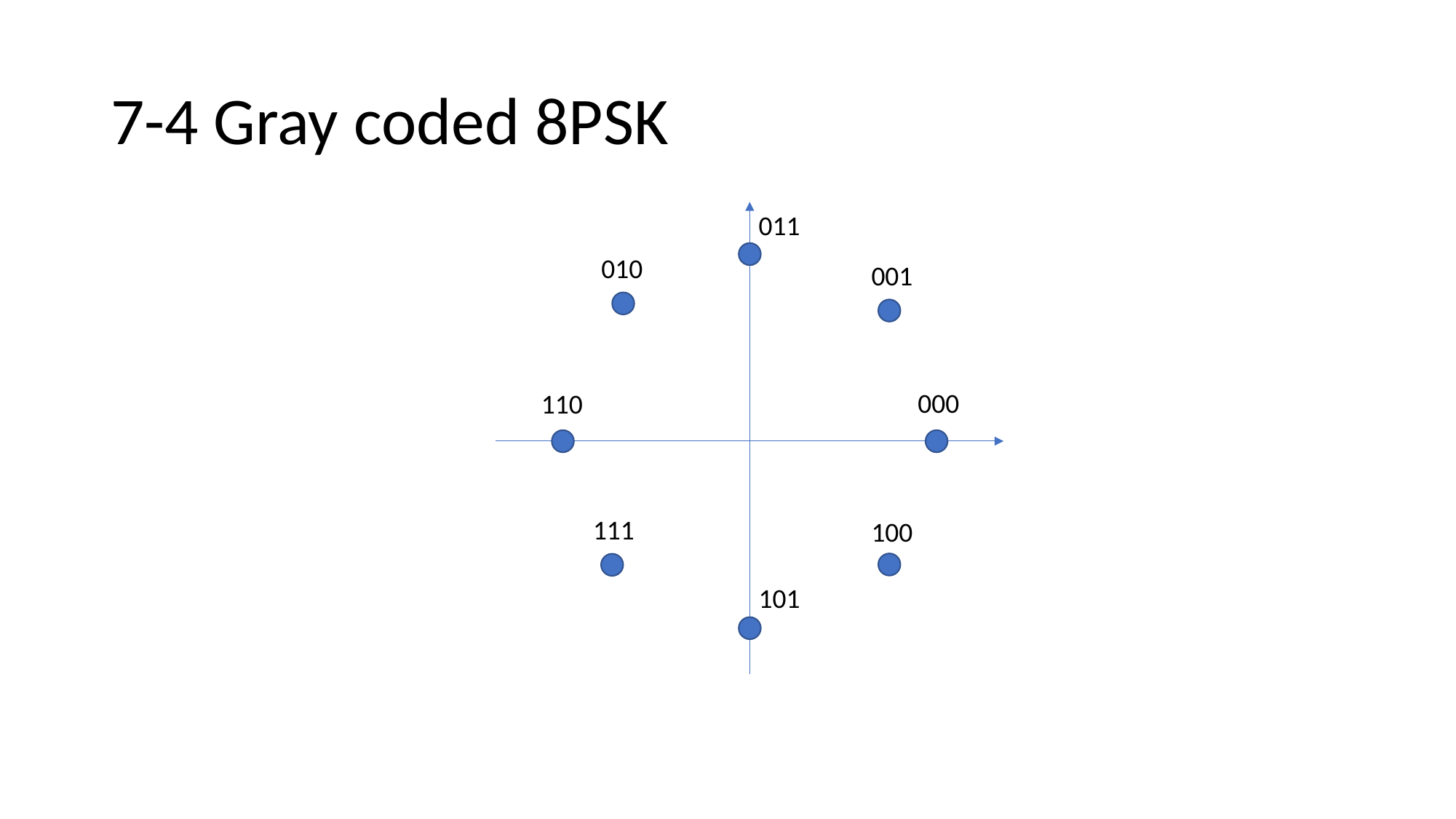

# 7-4 Gray coded 8PSK
011

010
001

000
110

111
100

101